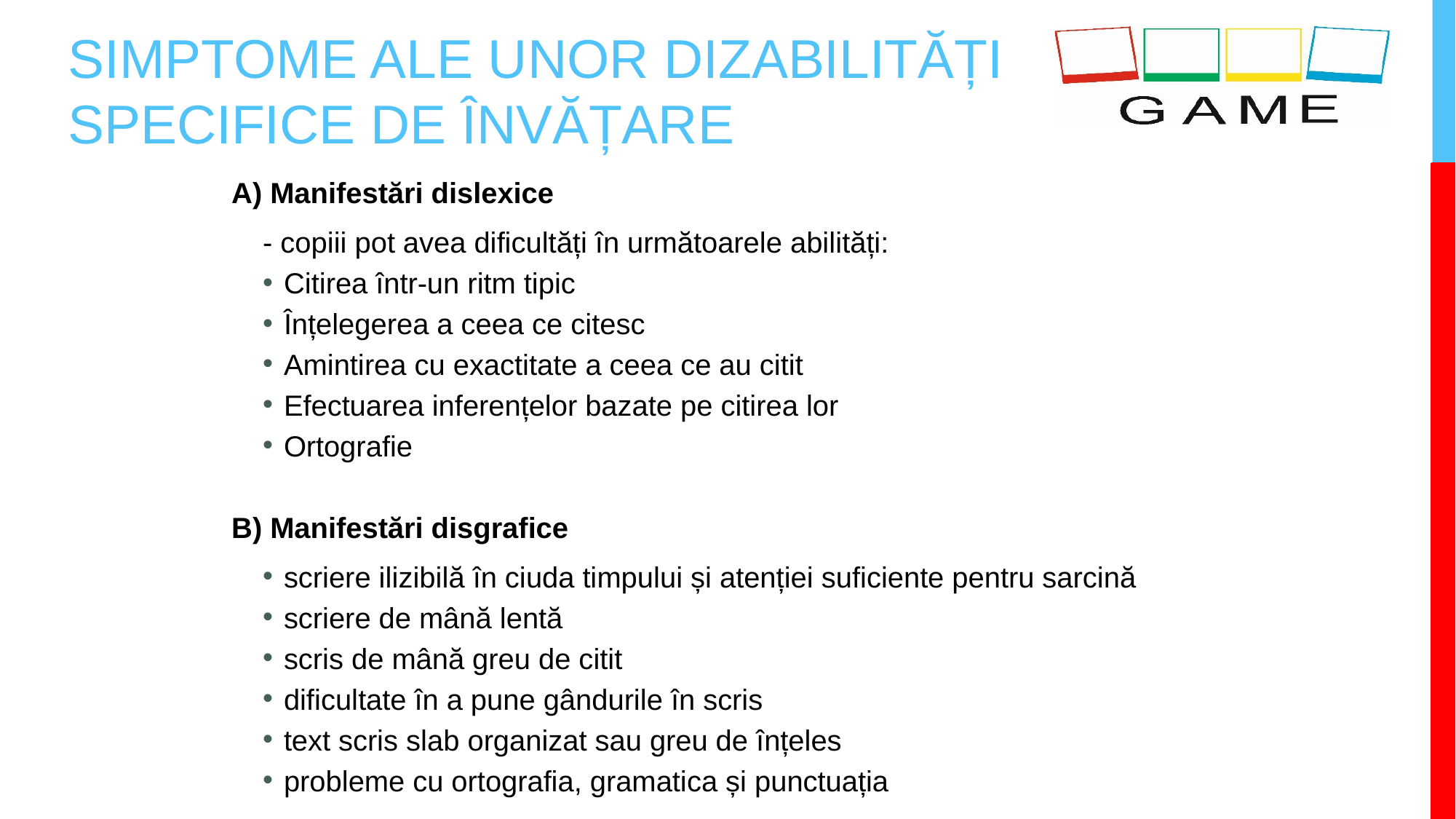

# SIMPTOME ALE UNOR DIZABILITĂȚI SPECIFICE DE ÎNVĂȚARE
A) Manifestări dislexice
- copiii pot avea dificultăți în următoarele abilități:
Citirea într-un ritm tipic
Înțelegerea a ceea ce citesc
Amintirea cu exactitate a ceea ce au citit
Efectuarea inferențelor bazate pe citirea lor
Ortografie

B) Manifestări disgrafice
scriere ilizibilă în ciuda timpului și atenției suficiente pentru sarcină
scriere de mână lentă
scris de mână greu de citit
dificultate în a pune gândurile în scris
text scris slab organizat sau greu de înțeles
probleme cu ortografia, gramatica și punctuația